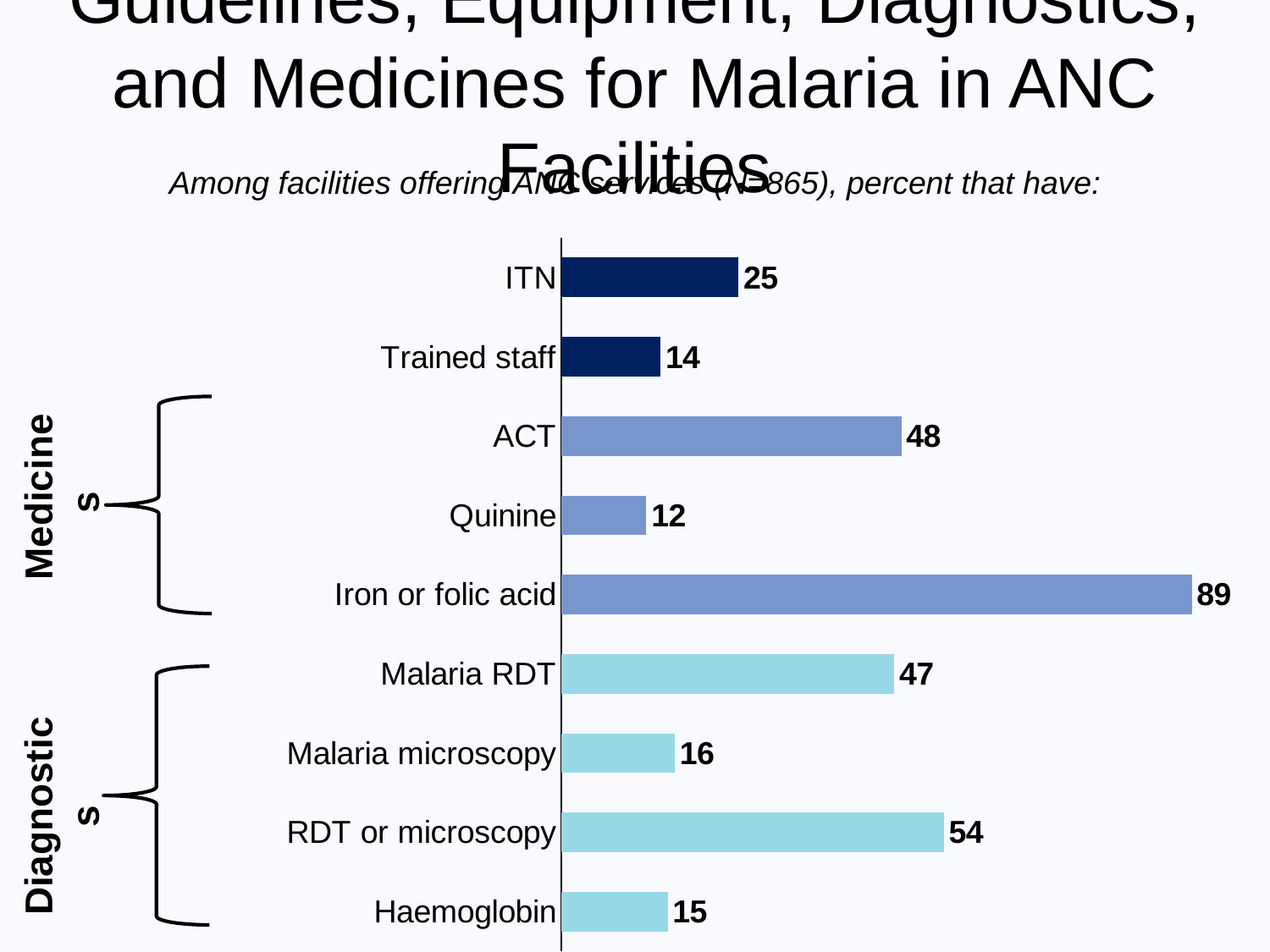

# Guidelines, Equipment, Diagnostics, and Medicines for Malaria in ANC Facilities
Among facilities offering ANC services (N=865), percent that have:

### Chart

| Category | Series 1 |
|---|---|
| Haemoglobin | 15.0 |
| RDT or microscopy | 54.0 |
| Malaria microscopy | 16.0 |
| Malaria RDT | 47.0 |
| Iron or folic acid | 89.0 |
| Quinine | 12.0 |
| ACT | 48.0 |
| Trained staff | 14.0 |
| ITN | 25.0 |
Medicines

Diagnostics